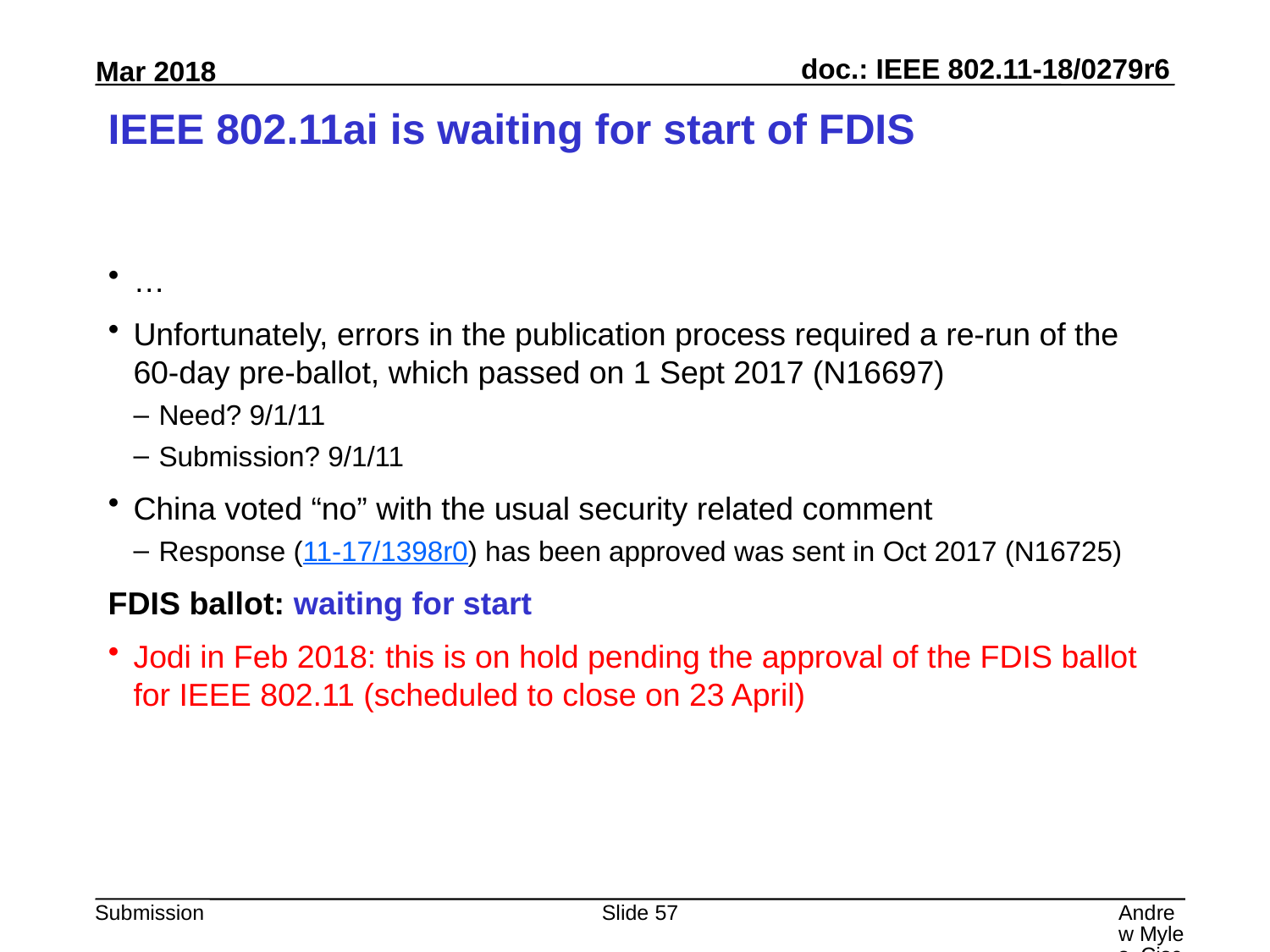

# IEEE 802.11ai is waiting for start of FDIS
…
Unfortunately, errors in the publication process required a re-run of the 60-day pre-ballot, which passed on 1 Sept 2017 (N16697)
Need? 9/1/11
Submission? 9/1/11
China voted “no” with the usual security related comment
Response (11-17/1398r0) has been approved was sent in Oct 2017 (N16725)
FDIS ballot: waiting for start
Jodi in Feb 2018: this is on hold pending the approval of the FDIS ballot for IEEE 802.11 (scheduled to close on 23 April)

Slide 57
Andrew Myles, Cisco